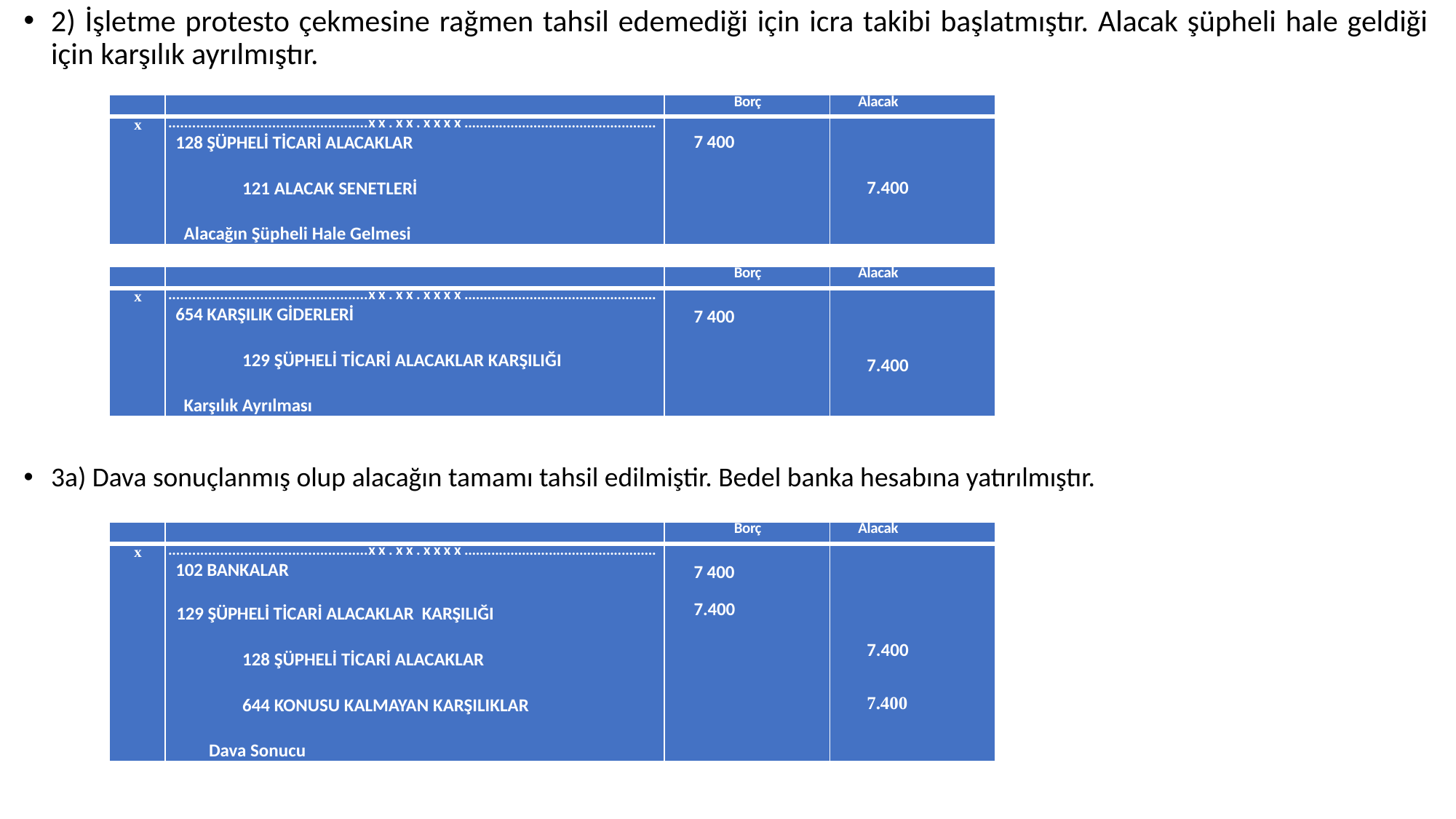

2) İşletme protesto çekmesine rağmen tahsil edemediği için icra takibi başlatmıştır. Alacak şüpheli hale geldiği için karşılık ayrılmıştır.

3a) Dava sonuçlanmış olup alacağın tamamı tahsil edilmiştir. Bedel banka hesabına yatırılmıştır.
|  |  | Borç | Alacak |
| --- | --- | --- | --- |
| x | ..................................................xx.xx.xxxx.................................................. 128 ŞÜPHELİ TİCARİ ALACAKLAR   121 ALACAK SENETLERİ Alacağın Şüpheli Hale Gelmesi | 7 400 | 7.400 |
|  |  | Borç | Alacak |
| --- | --- | --- | --- |
| x | ..................................................xx.xx.xxxx.................................................. 654 KARŞILIK GİDERLERİ   129 ŞÜPHELİ TİCARİ ALACAKLAR KARŞILIĞI Karşılık Ayrılması | 7 400 | 7.400 |
|  |  | Borç | Alacak |
| --- | --- | --- | --- |
| x | ..................................................xx.xx.xxxx.................................................. 102 BANKALAR 129 ŞÜPHELİ TİCARİ ALACAKLAR KARŞILIĞI   128 ŞÜPHELİ TİCARİ ALACAKLAR 644 KONUSU KALMAYAN KARŞILIKLAR Dava Sonucu | 7 400 7.400 | 7.400 7.400 |